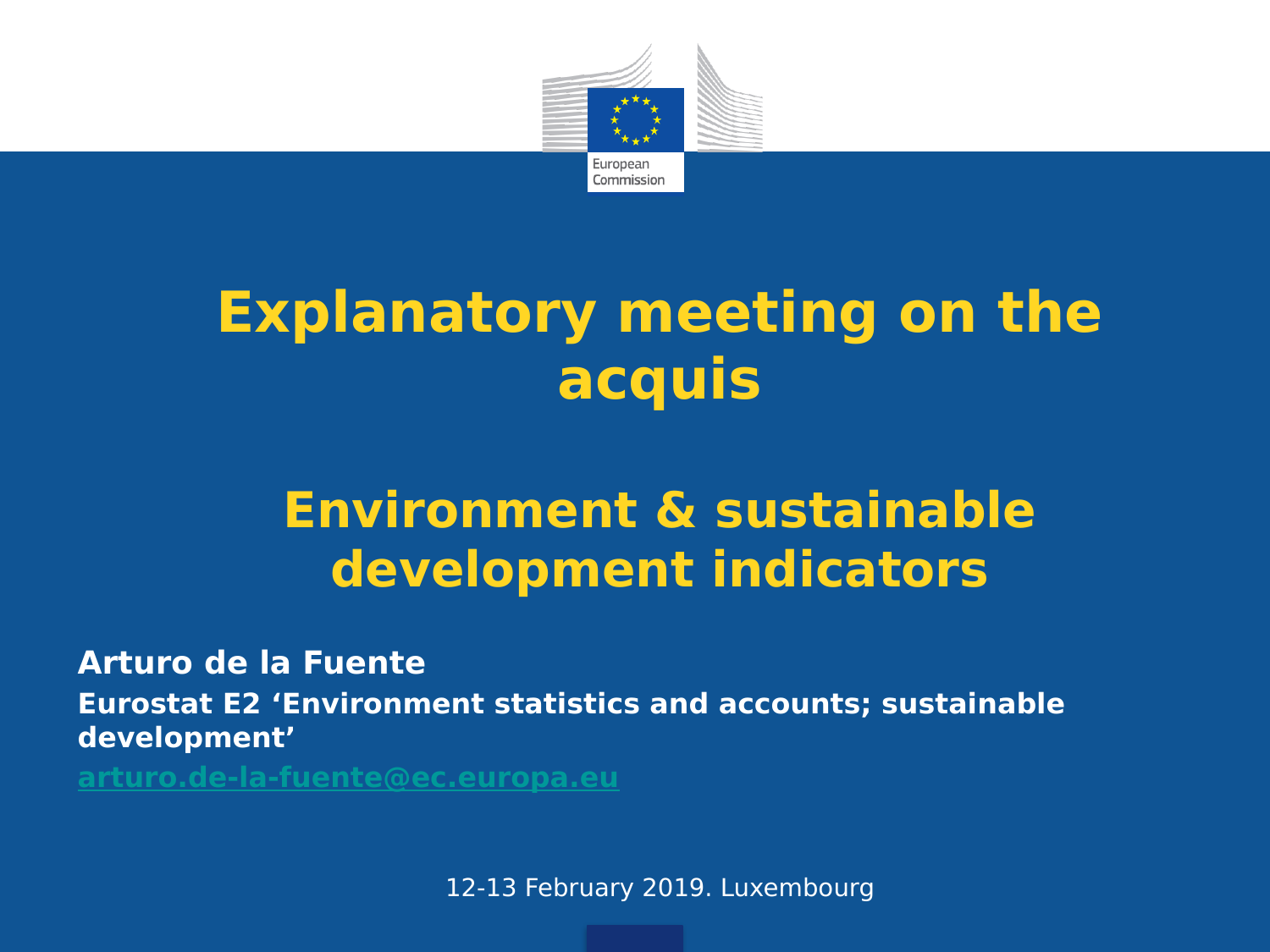

# Explanatory meeting on the acquis Environment & sustainable development indicators
Arturo de la Fuente
Eurostat E2 ‘Environment statistics and accounts; sustainable development’
arturo.de-la-fuente@ec.europa.eu

12-13 February 2019. Luxembourg